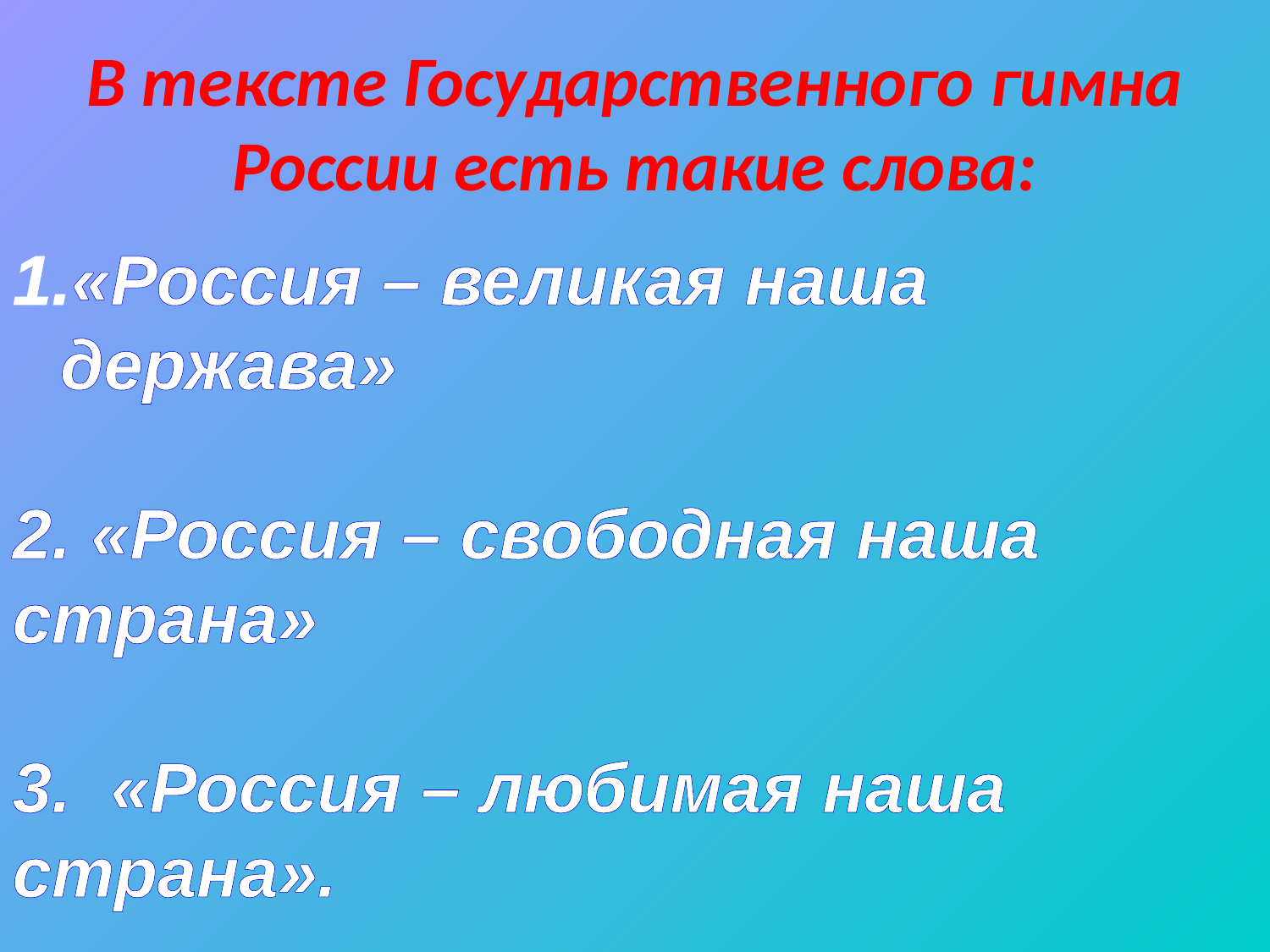

В тексте Государственного гимна
России есть такие слова:

«Россия – великая наша держава»

2. «Россия – свободная наша страна»

3.  «Россия – любимая наша страна».